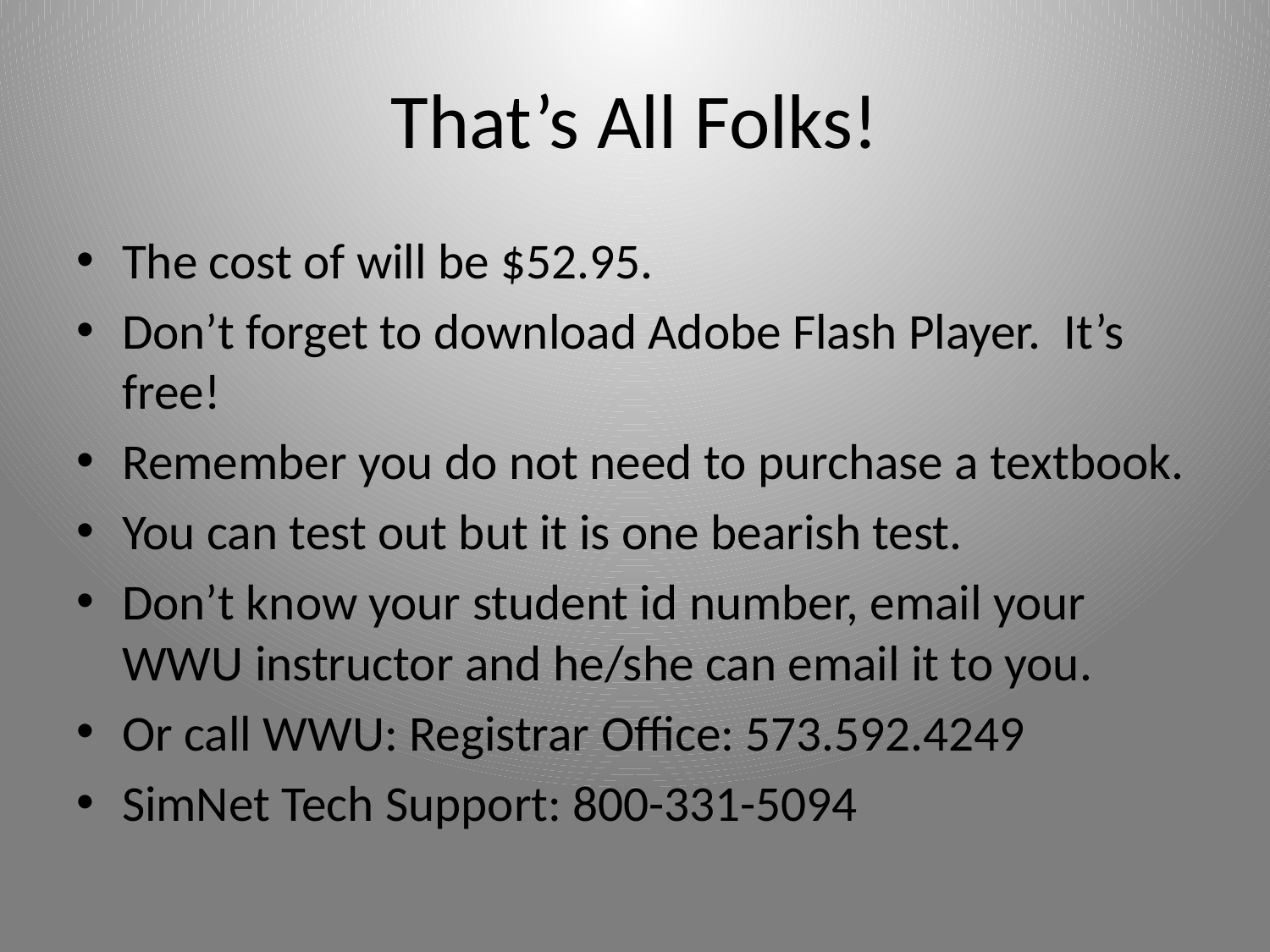

# That’s All Folks!
The cost of will be $52.95.
Don’t forget to download Adobe Flash Player.  It’s free!
Remember you do not need to purchase a textbook.
You can test out but it is one bearish test.
Don’t know your student id number, email your WWU instructor and he/she can email it to you.
Or call WWU: Registrar Office: 573.592.4249
SimNet Tech Support: 800-331-5094